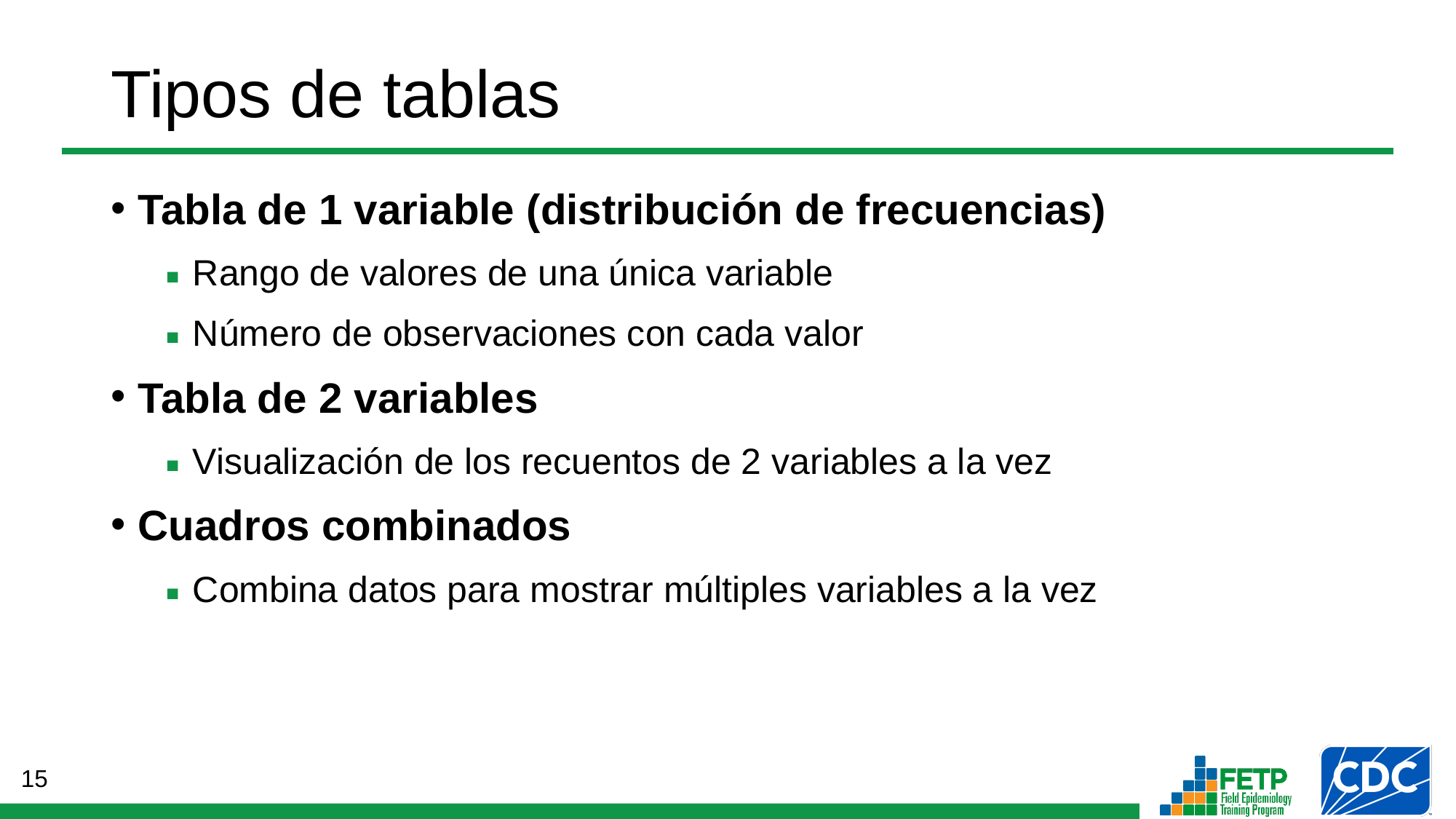

# Tipos de tablas
Tabla de 1 variable (distribución de frecuencias)
Rango de valores de una única variable
Número de observaciones con cada valor
Tabla de 2 variables
Visualización de los recuentos de 2 variables a la vez
Cuadros combinados
Combina datos para mostrar múltiples variables a la vez